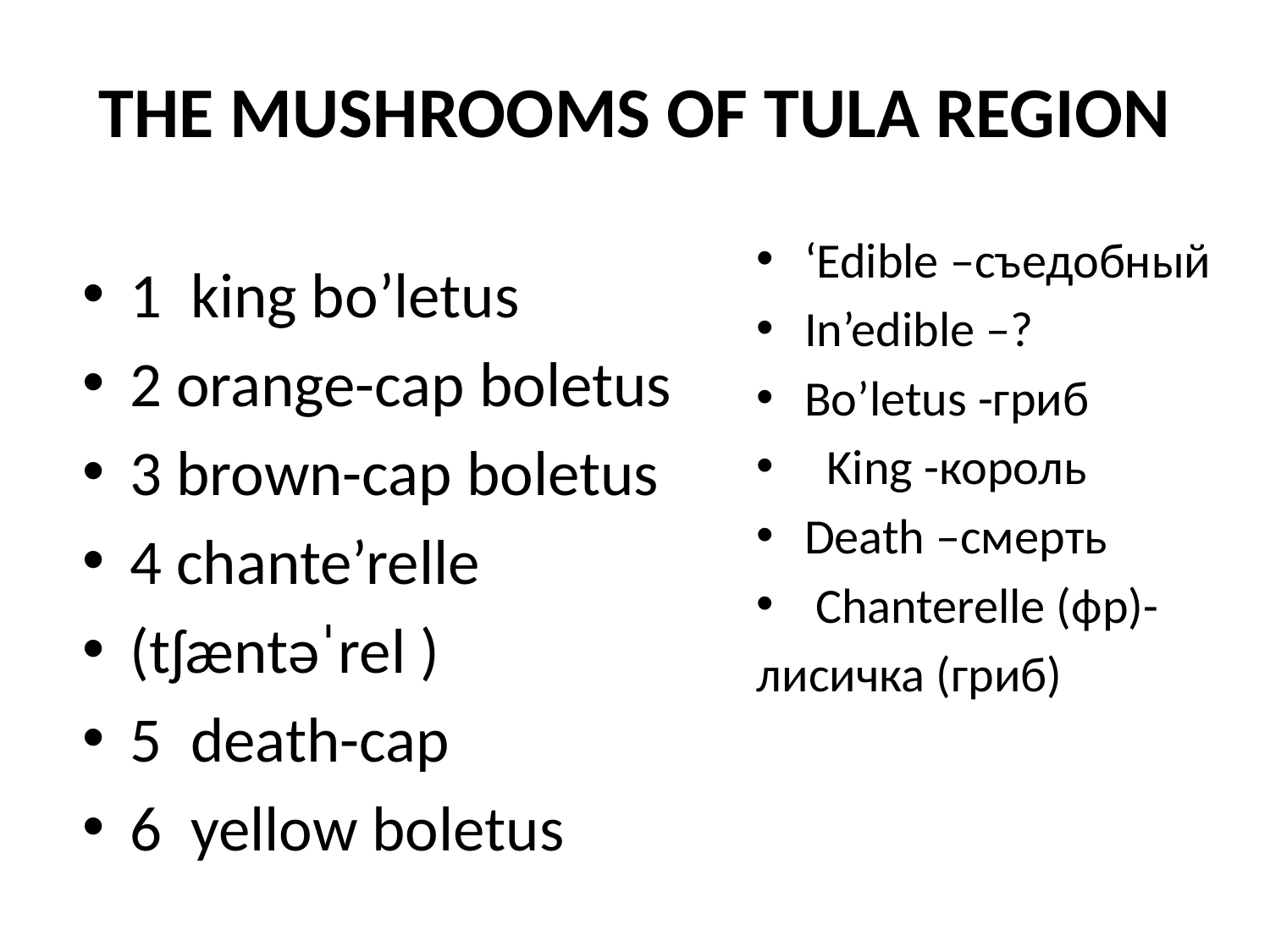

# THE MUSHROOMS OF TULA REGION
‘Edible –съедобный
In’edible –?
Bo’letus -гриб
  King -король
Death –смерть
 Chanterelle (фр)-
лисичка (гриб)
1  king bo’letus
2 orange-cap boletus
3 brown-cap boletus
4 chante’relle
(tʃæntəˈrel )
5  death-cap
6  yellow boletus